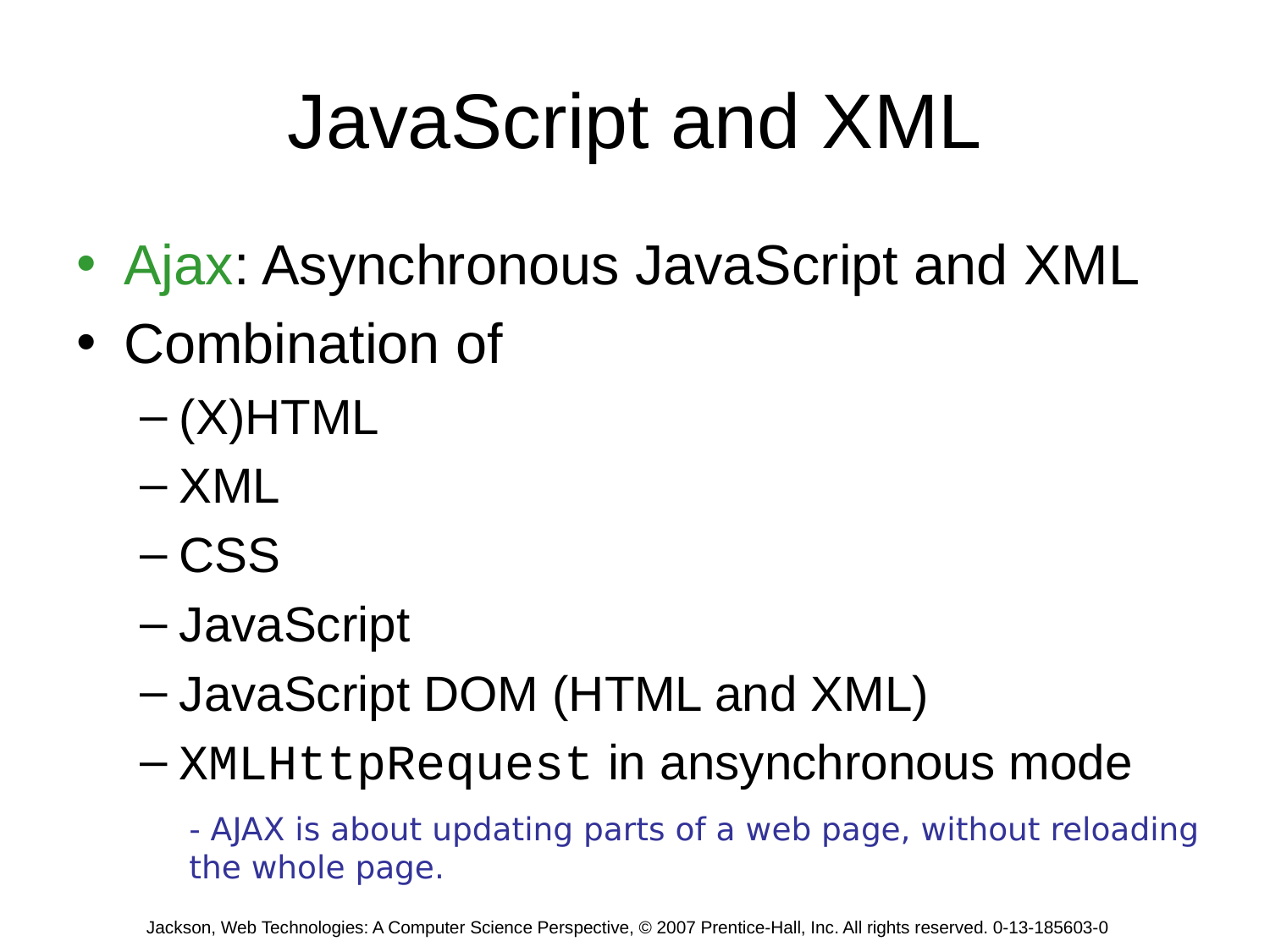

# JavaScript and XML
Ajax: Asynchronous JavaScript and XML
Combination of
(X)HTML
XML
CSS
JavaScript
JavaScript DOM (HTML and XML)
XMLHttpRequest in ansynchronous mode
- AJAX is about updating parts of a web page, without reloading the whole page.
Jackson, Web Technologies: A Computer Science Perspective, © 2007 Prentice-Hall, Inc. All rights reserved. 0-13-185603-0